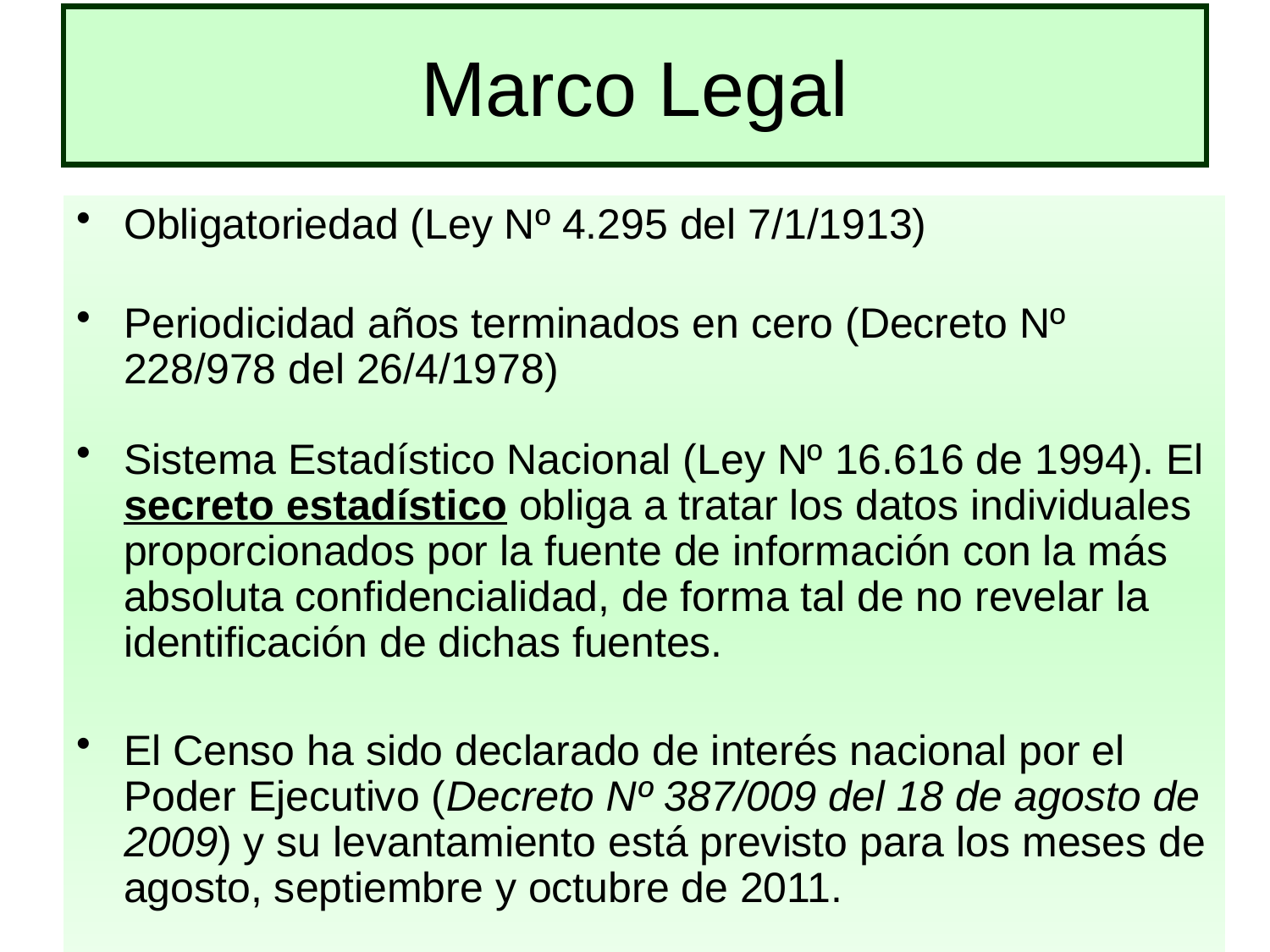

# Marco Legal
Obligatoriedad (Ley Nº 4.295 del 7/1/1913)

Periodicidad años terminados en cero (Decreto Nº 228/978 del 26/4/1978)

Sistema Estadístico Nacional (Ley Nº 16.616 de 1994). El secreto estadístico obliga a tratar los datos individuales proporcionados por la fuente de información con la más absoluta confidencialidad, de forma tal de no revelar la identificación de dichas fuentes.

El Censo ha sido declarado de interés nacional por el Poder Ejecutivo (Decreto Nº 387/009 del 18 de agosto de 2009) y su levantamiento está previsto para los meses de agosto, septiembre y octubre de 2011.